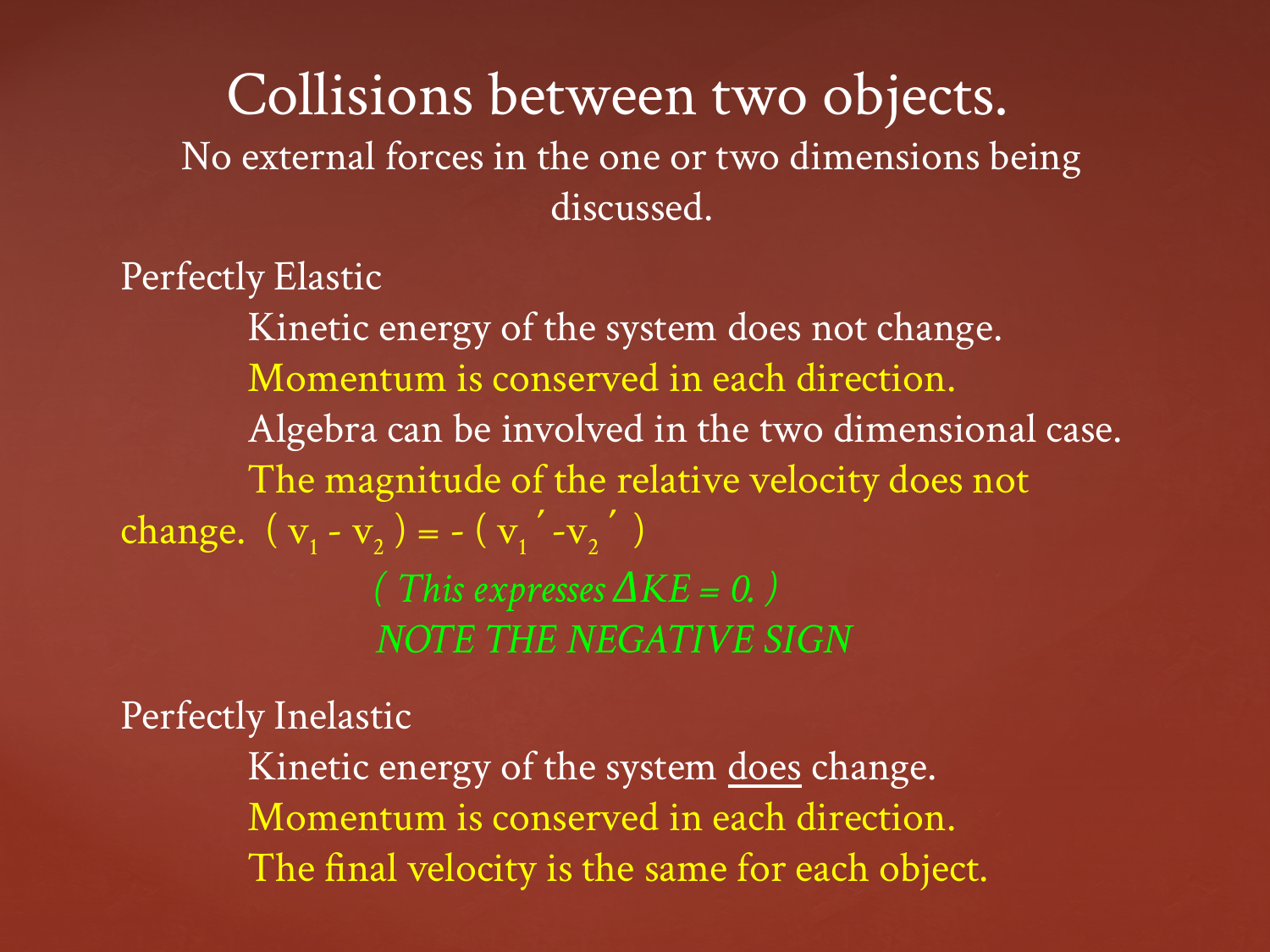

# Collisions between two objects. No external forces in the one or two dimensions being discussed.
Perfectly Elastic
	Kinetic energy of the system does not change.
	Momentum is conserved in each direction.
	Algebra can be involved in the two dimensional case.
	The magnitude of the relative velocity does not 	change.  ( v1 - v2 ) = - ( v1΄-v2΄ )
		( This expresses ΔKE = 0. )
		NOTE THE NEGATIVE SIGN
Perfectly Inelastic
	Kinetic energy of the system does change.
	Momentum is conserved in each direction.
	The final velocity is the same for each object.